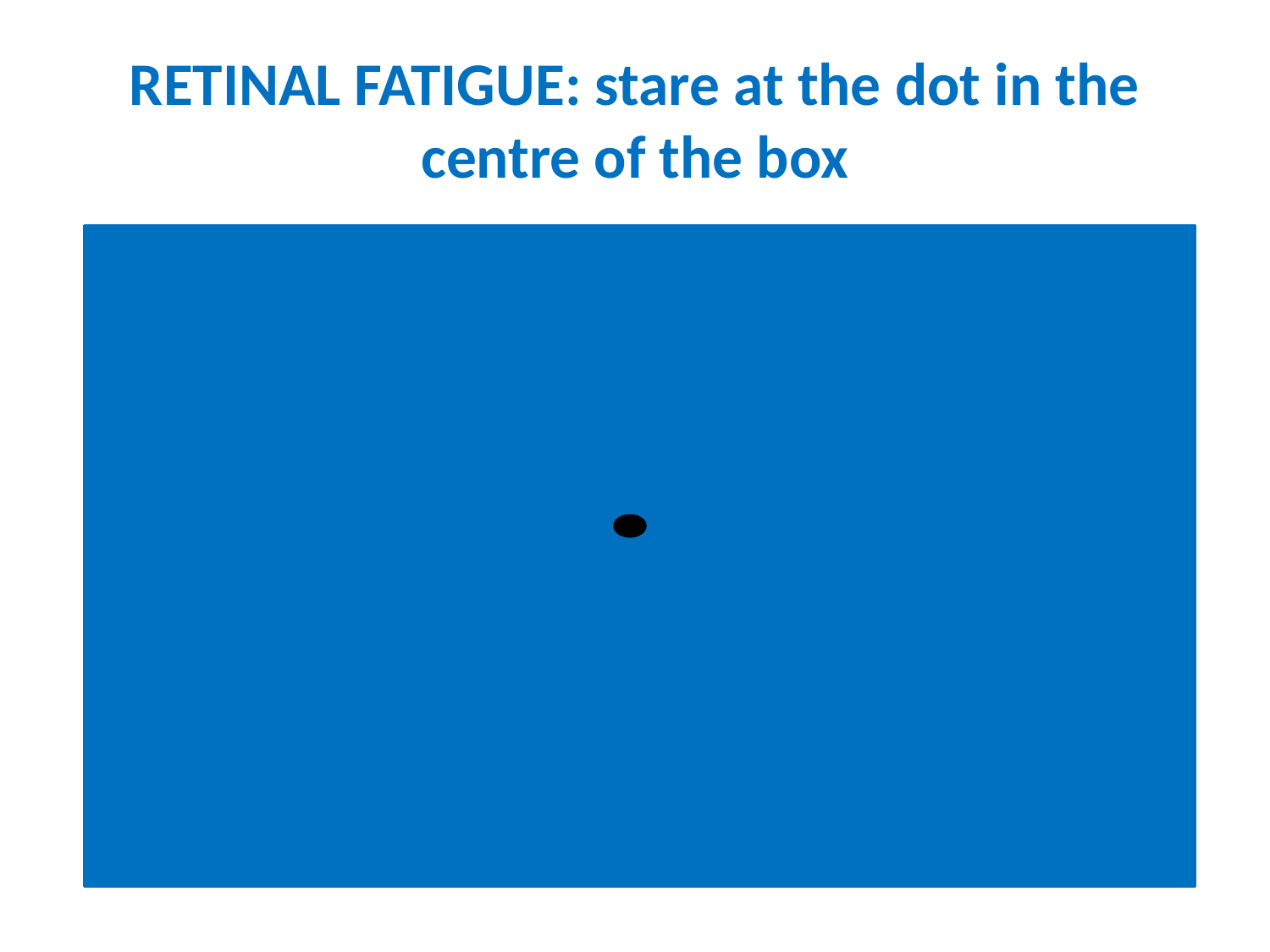

# RETINAL FATIGUE: stare at the dot in the centre of the box